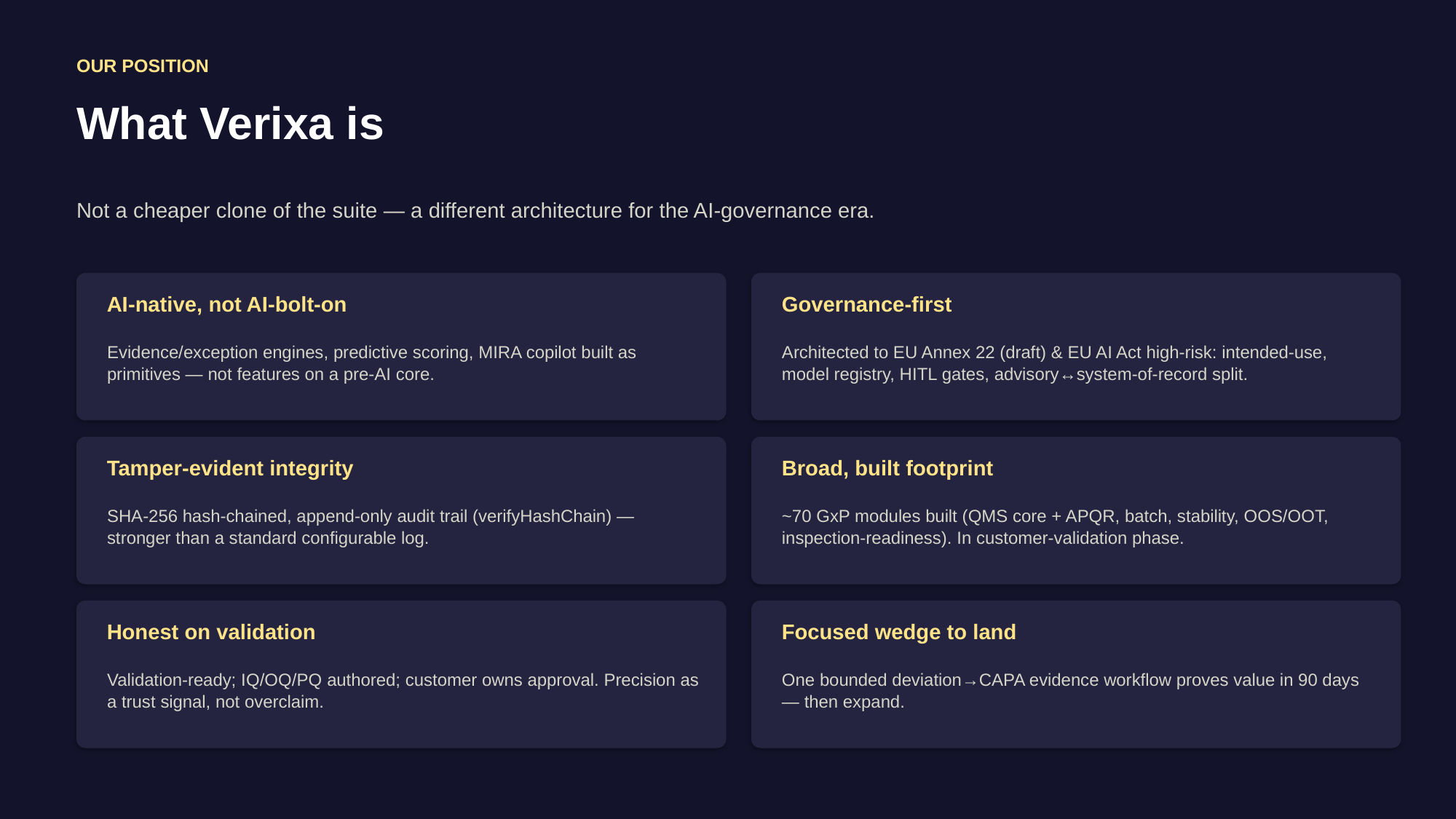

OUR POSITION
What Verixa is
Not a cheaper clone of the suite — a different architecture for the AI-governance era.

AI-native, not AI-bolt-on
Governance-first
Evidence/exception engines, predictive scoring, MIRA copilot built as primitives — not features on a pre-AI core.
Architected to EU Annex 22 (draft) & EU AI Act high-risk: intended-use, model registry, HITL gates, advisory↔system-of-record split.

Tamper-evident integrity
Broad, built footprint
SHA-256 hash-chained, append-only audit trail (verifyHashChain) — stronger than a standard configurable log.
~70 GxP modules built (QMS core + APQR, batch, stability, OOS/OOT, inspection-readiness). In customer-validation phase.

Honest on validation
Focused wedge to land
Validation-ready; IQ/OQ/PQ authored; customer owns approval. Precision as a trust signal, not overclaim.
One bounded deviation→CAPA evidence workflow proves value in 90 days — then expand.